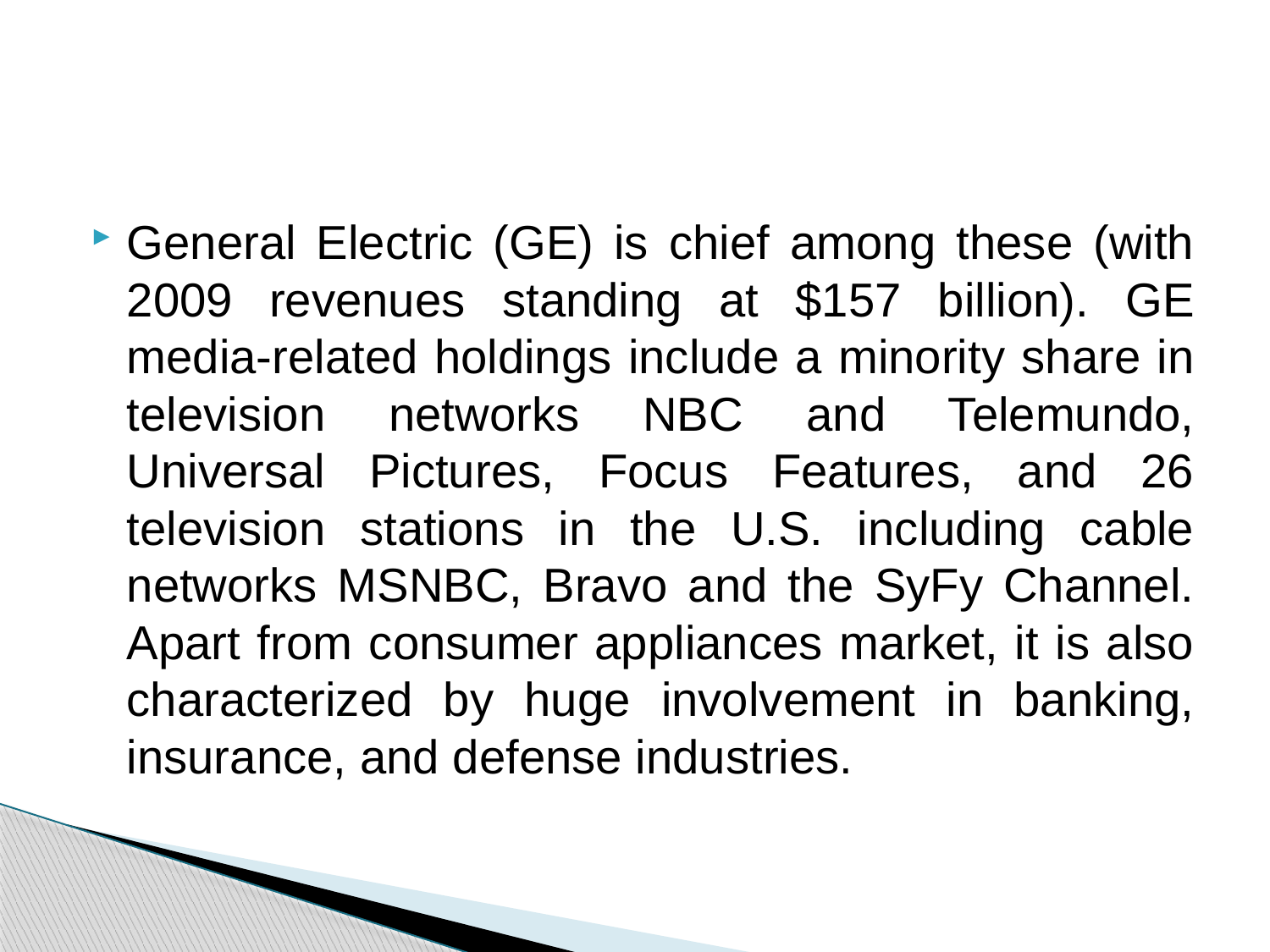

#
General Electric (GE) is chief among these (with 2009 revenues standing at $157 billion). GE media-related holdings include a minority share in television networks NBC and Telemundo, Universal Pictures, Focus Features, and 26 television stations in the U.S. including cable networks MSNBC, Bravo and the SyFy Channel. Apart from consumer appliances market, it is also characterized by huge involvement in banking, insurance, and defense industries.